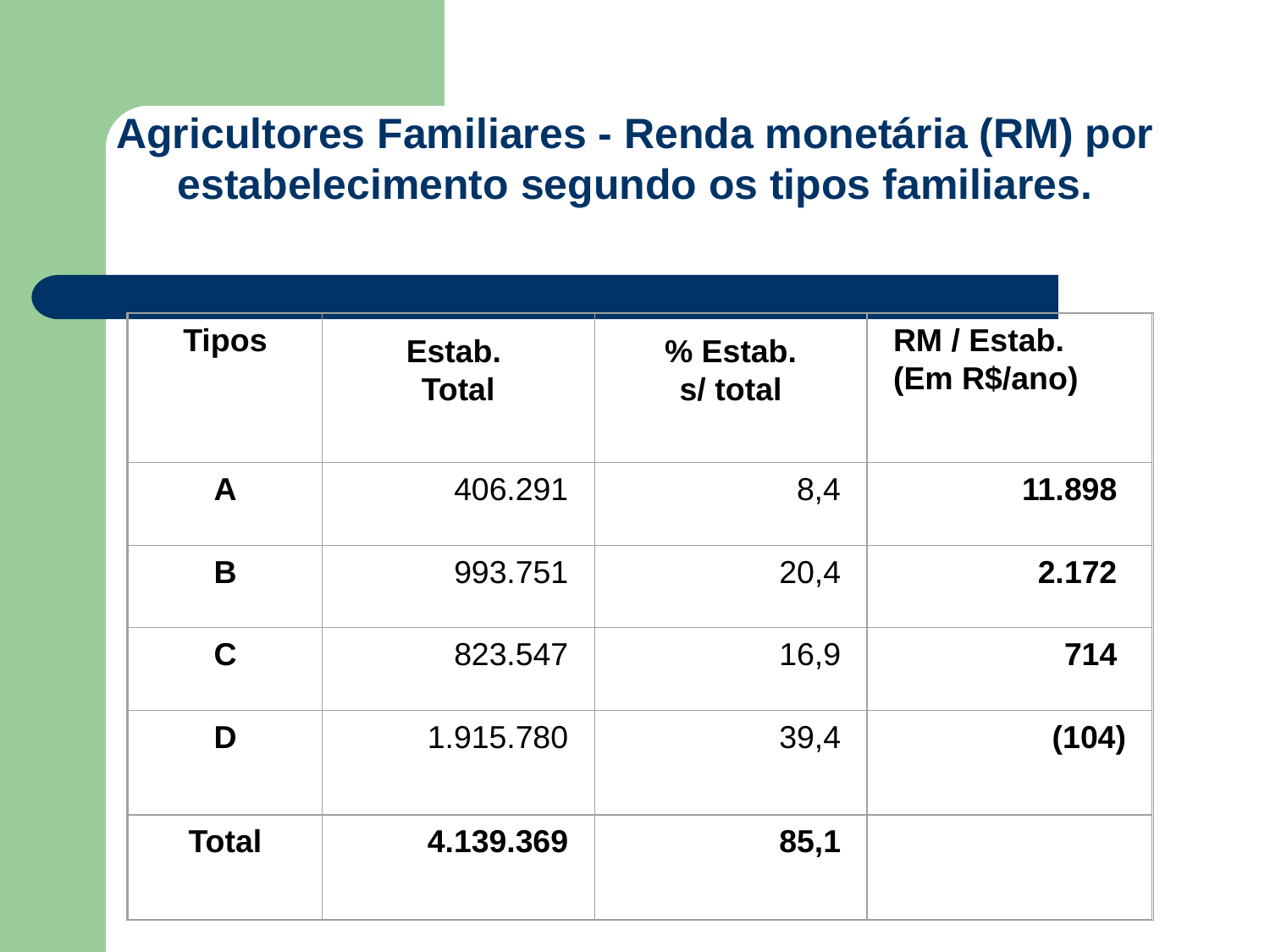

Agricultores Familiares - Renda monetária (RM) por estabelecimento segundo os tipos familiares.

Tipos

Estab.
Total

% Estab.
s/ total

RM / Estab.
(Em R$/ano)

A

406.291

8,4

11.898

B

993.751

20,4

2.172

C

823.547

16,9

714

D

1.915.780

39,4

(104)

Total

4.139.369

85,1